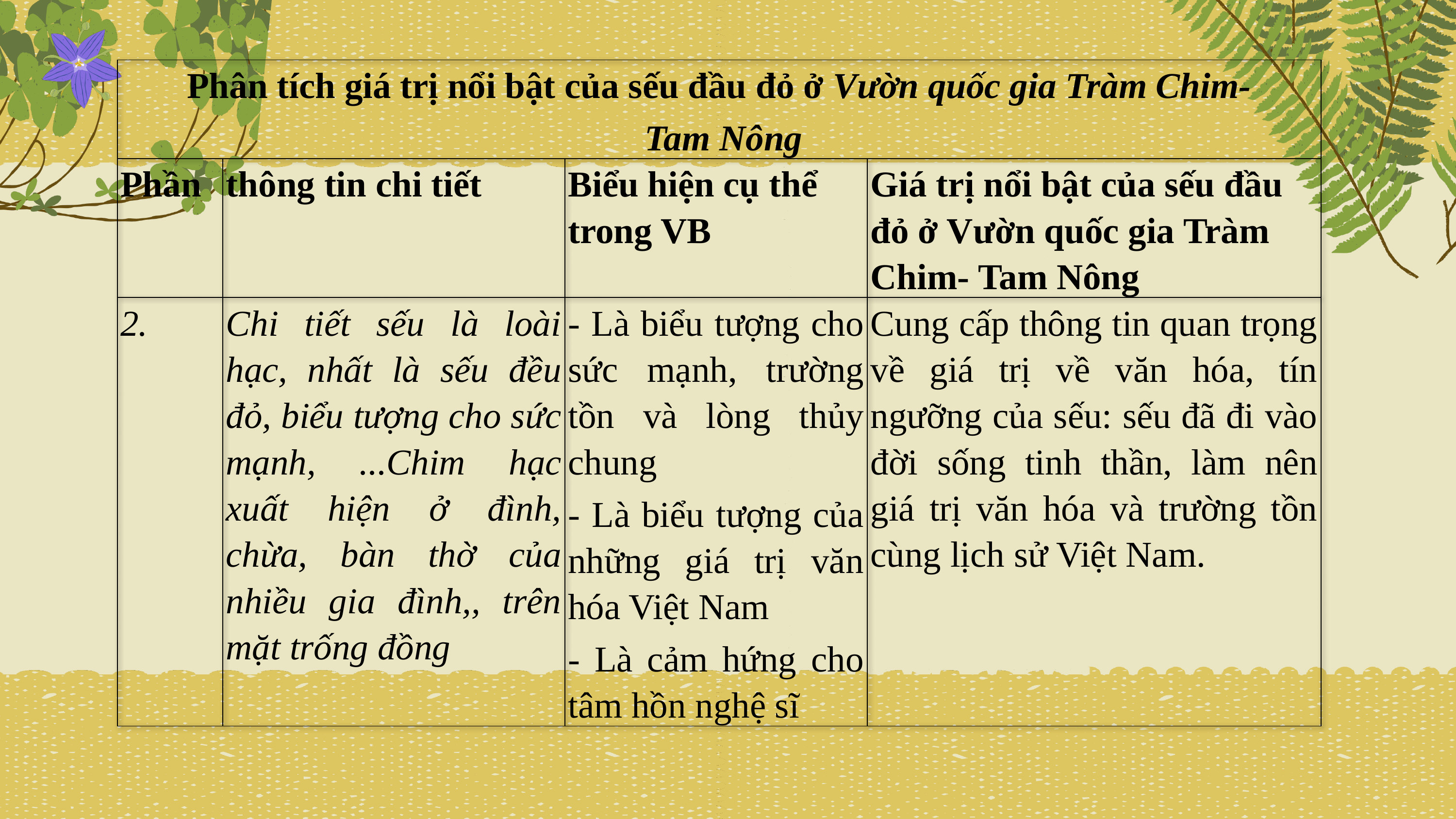

| Phân tích giá trị nổi bật của sếu đầu đỏ ở Vườn quốc gia Tràm Chim- Tam Nông |  |  |  |
| --- | --- | --- | --- |
| Phần | thông tin chi tiết | Biểu hiện cụ thể trong VB | Giá trị nổi bật của sếu đầu đỏ ở Vườn quốc gia Tràm Chim- Tam Nông |
| 2. | Chi tiết sếu là loài hạc, nhất là sếu đều đỏ, biểu tượng cho sức mạnh, ...Chim hạc xuất hiện ở đình, chừa, bàn thờ của nhiều gia đình,, trên mặt trống đồng | - Là biểu tượng cho sức mạnh, trường tồn và lòng thủy chung - Là biểu tượng của những giá trị văn hóa Việt Nam - Là cảm hứng cho tâm hồn nghệ sĩ | Cung cấp thông tin quan trọng về giá trị về văn hóa, tín ngưỡng của sếu: sếu đã đi vào đời sống tinh thần, làm nên giá trị văn hóa và trường tồn cùng lịch sử Việt Nam. |